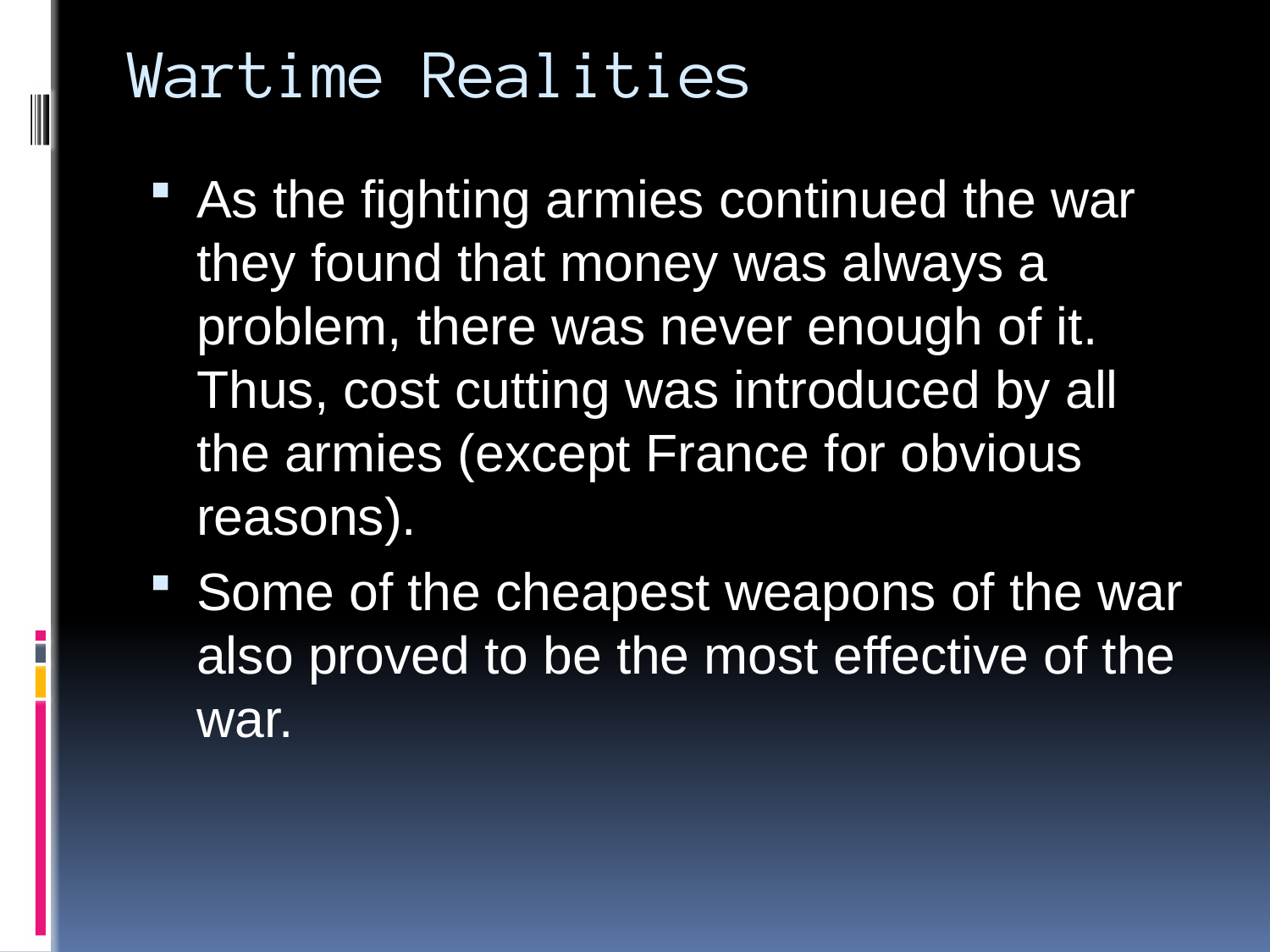

# Wartime Realities
As the fighting armies continued the war they found that money was always a problem, there was never enough of it. Thus, cost cutting was introduced by all the armies (except France for obvious reasons).
Some of the cheapest weapons of the war also proved to be the most effective of the war.